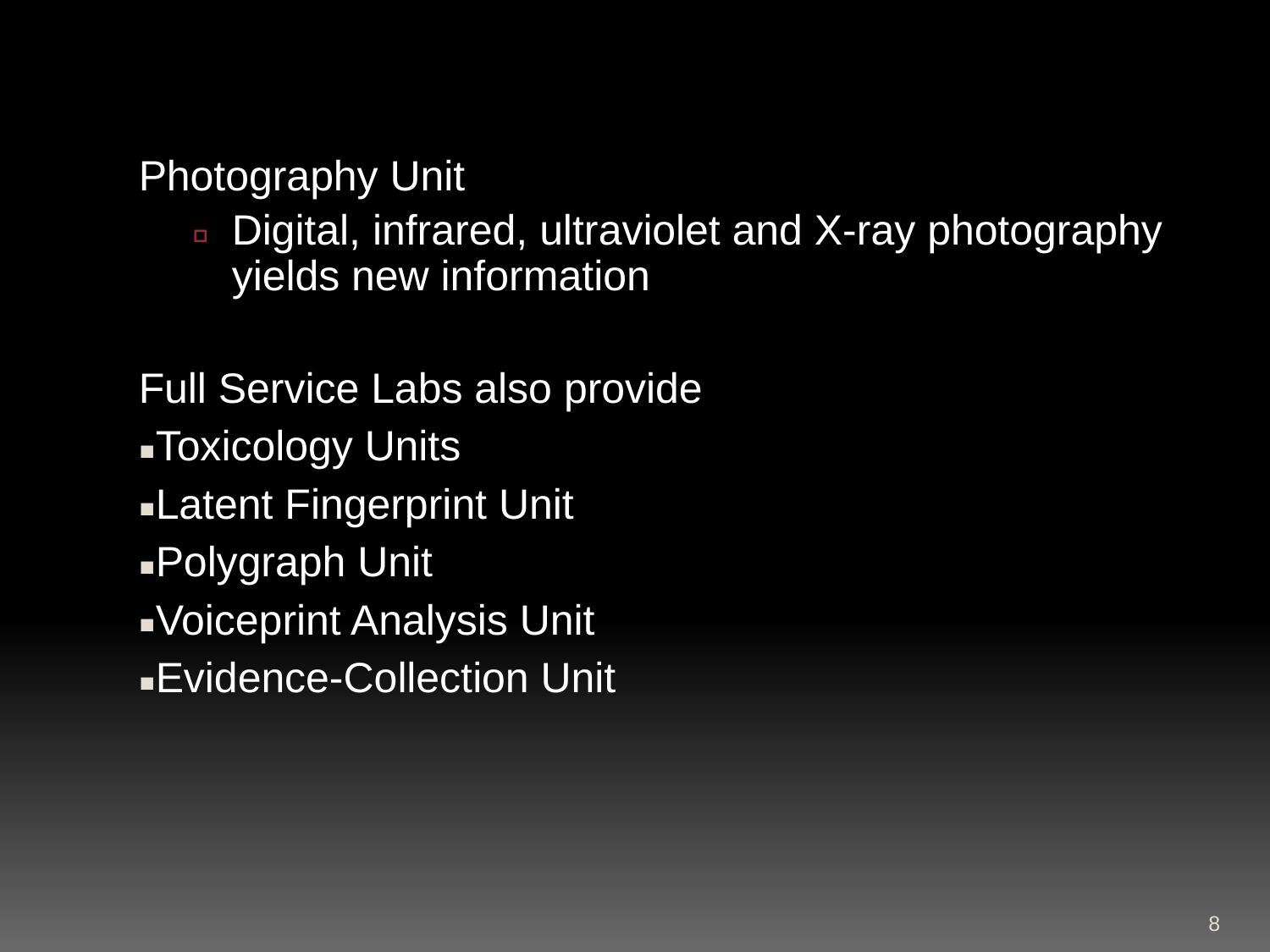

Photography Unit
Digital, infrared, ultraviolet and X-ray photography yields new information

Full Service Labs also provide
Toxicology Units
Latent Fingerprint Unit
Polygraph Unit
Voiceprint Analysis Unit
Evidence-Collection Unit
8